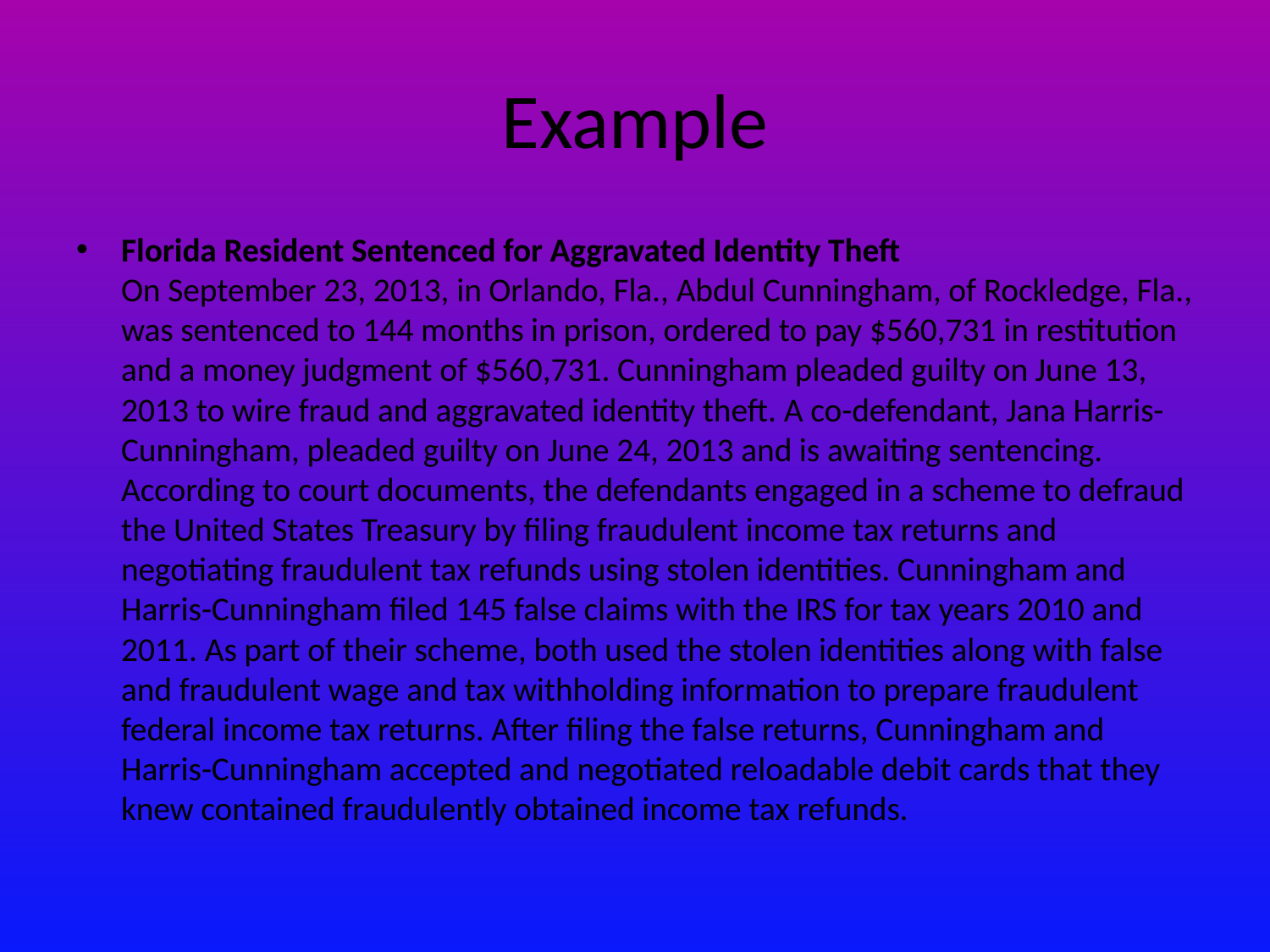

# Example
Florida Resident Sentenced for Aggravated Identity Theft
On September 23, 2013, in Orlando, Fla., Abdul Cunningham, of Rockledge, Fla., was sentenced to 144 months in prison, ordered to pay $560,731 in restitution and a money judgment of $560,731. Cunningham pleaded guilty on June 13, 2013 to wire fraud and aggravated identity theft. A co-defendant, Jana Harris-Cunningham, pleaded guilty on June 24, 2013 and is awaiting sentencing. According to court documents, the defendants engaged in a scheme to defraud the United States Treasury by filing fraudulent income tax returns and negotiating fraudulent tax refunds using stolen identities. Cunningham and Harris-Cunningham filed 145 false claims with the IRS for tax years 2010 and 2011. As part of their scheme, both used the stolen identities along with false and fraudulent wage and tax withholding information to prepare fraudulent federal income tax returns. After filing the false returns, Cunningham and Harris-Cunningham accepted and negotiated reloadable debit cards that they knew contained fraudulently obtained income tax refunds.